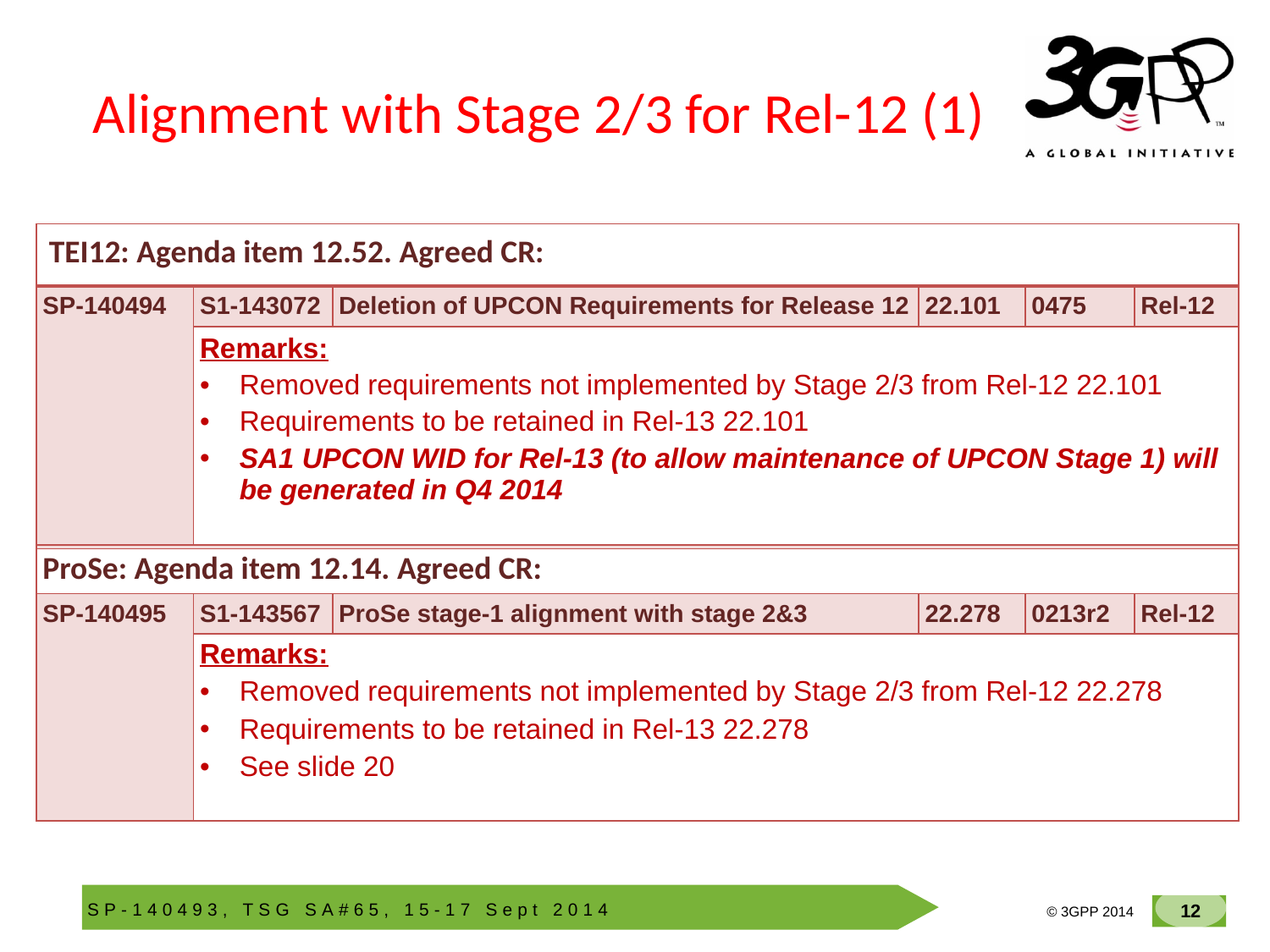

# Alignment with Stage 2/3 for Rel-12 (1)
| TEI12: Agenda item 12.52. Agreed CR: |  |  |  |  |  |
| --- | --- | --- | --- | --- | --- |
| SP-140494 | S1-143072 | Deletion of UPCON Requirements for Release 12 | 22.101 | 0475 | Rel-12 |
|  | Remarks: Removed requirements not implemented by Stage 2/3 from Rel-12 22.101 Requirements to be retained in Rel-13 22.101 SA1 UPCON WID for Rel-13 (to allow maintenance of UPCON Stage 1) will be generated in Q4 2014 |  |  |  |  |
|  |  |  |  |  |  |
| ProSe: Agenda item 12.14. Agreed CR: |  |  |  |  |  |
| SP-140495 | S1-143567 | ProSe stage-1 alignment with stage 2&3 | 22.278 | 0213r2 | Rel-12 |
|  | Remarks: Removed requirements not implemented by Stage 2/3 from Rel-12 22.278 Requirements to be retained in Rel-13 22.278 See slide 20 |  |  |  |  |